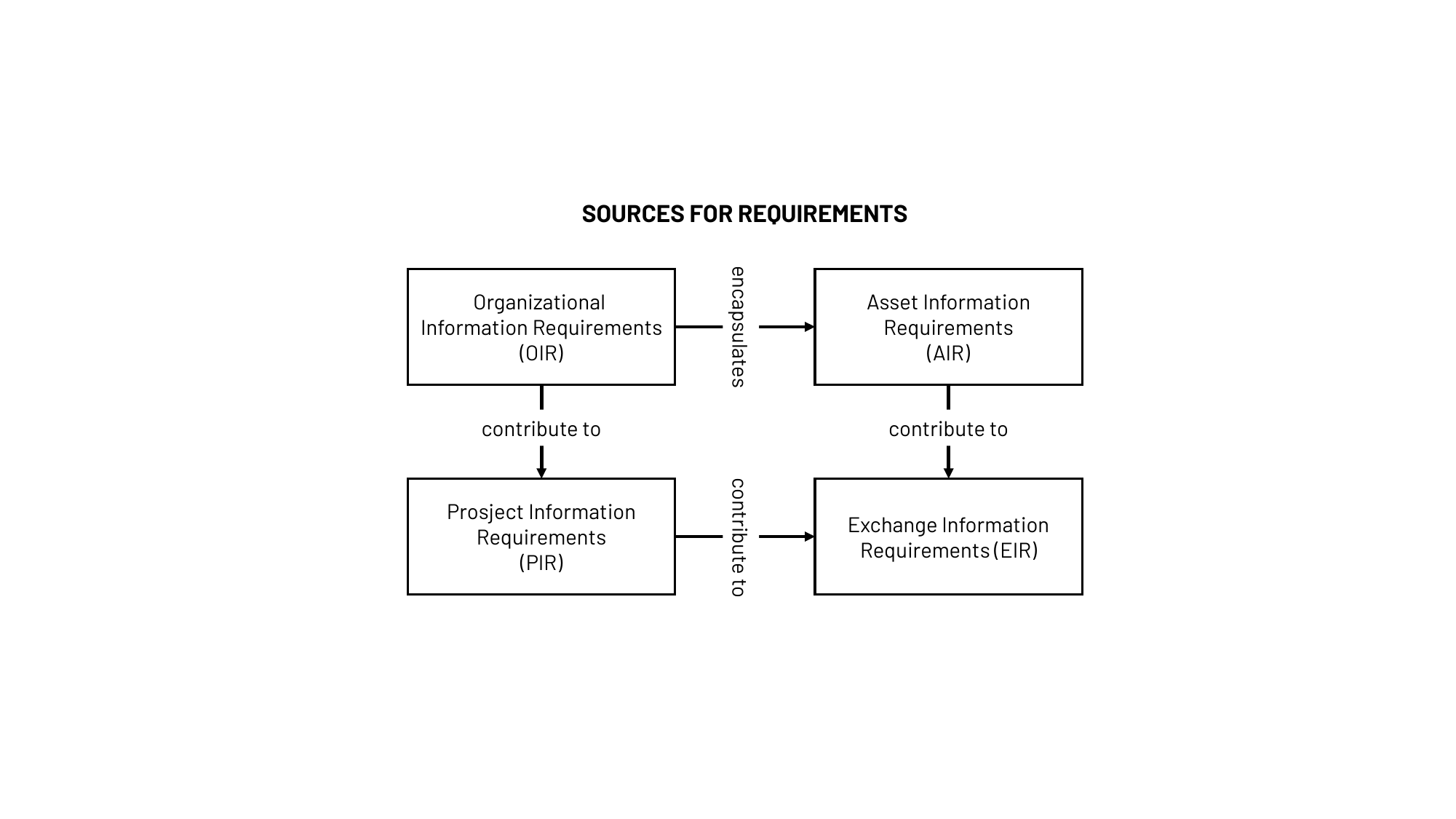

SOURCES FOR REQUIREMENTS
Organizational  Information Requirements
(OIR)
Asset Information Requirements
(AIR)
encapsulates
contribute to
contribute to
Prosject Information Requirements
(PIR)
Exchange Information Requirements (EIR)
contribute to